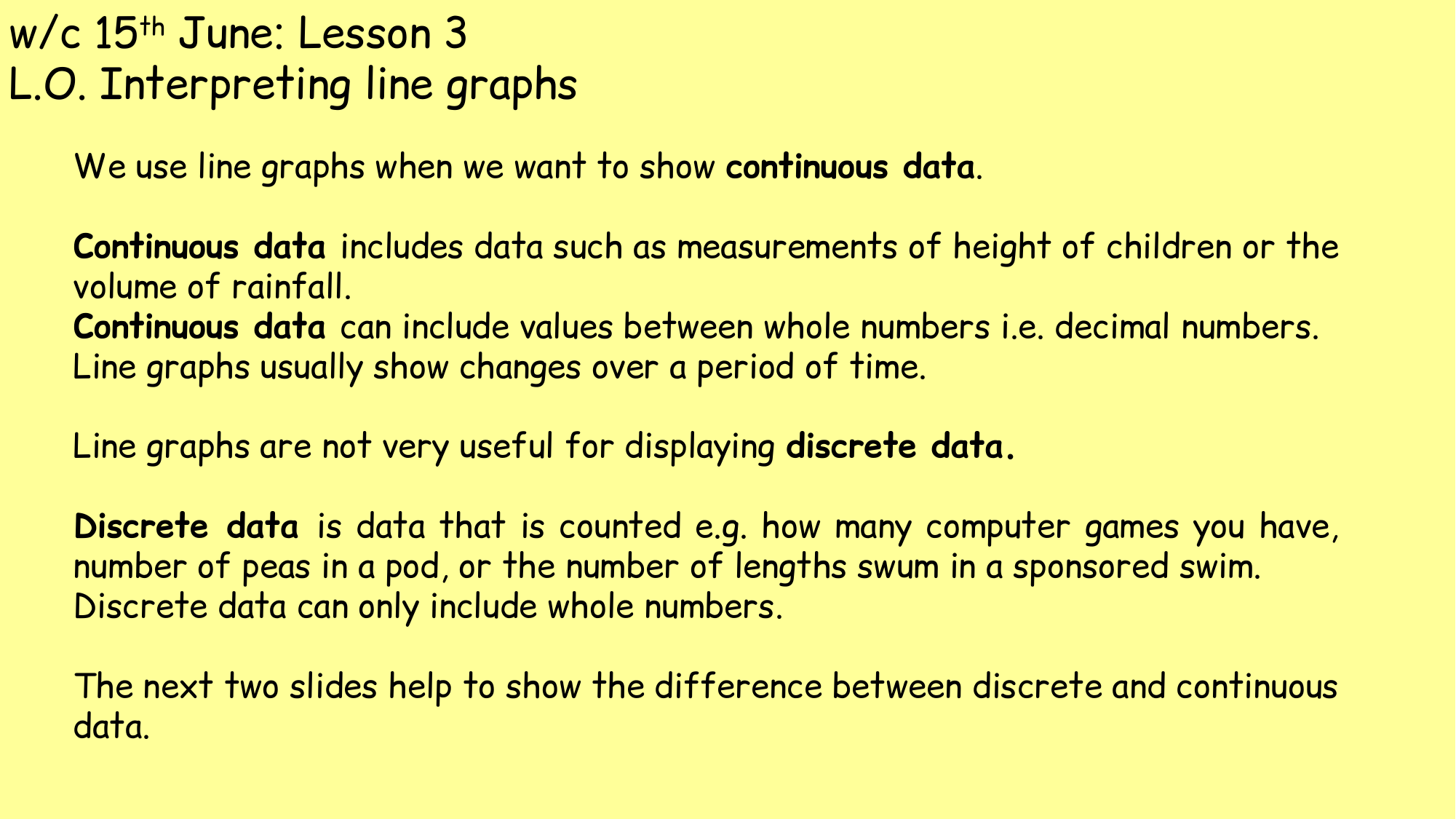

w/c 15th June: Lesson 3
L.O. Interpreting line graphs
We use line graphs when we want to show continuous data.

Continuous data includes data such as measurements of height of children or the volume of rainfall.
Continuous data can include values between whole numbers i.e. decimal numbers.
Line graphs usually show changes over a period of time.

Line graphs are not very useful for displaying discrete data.

Discrete data is data that is counted e.g. how many computer games you have, number of peas in a pod, or the number of lengths swum in a sponsored swim.
Discrete data can only include whole numbers.

The next two slides help to show the difference between discrete and continuous data.